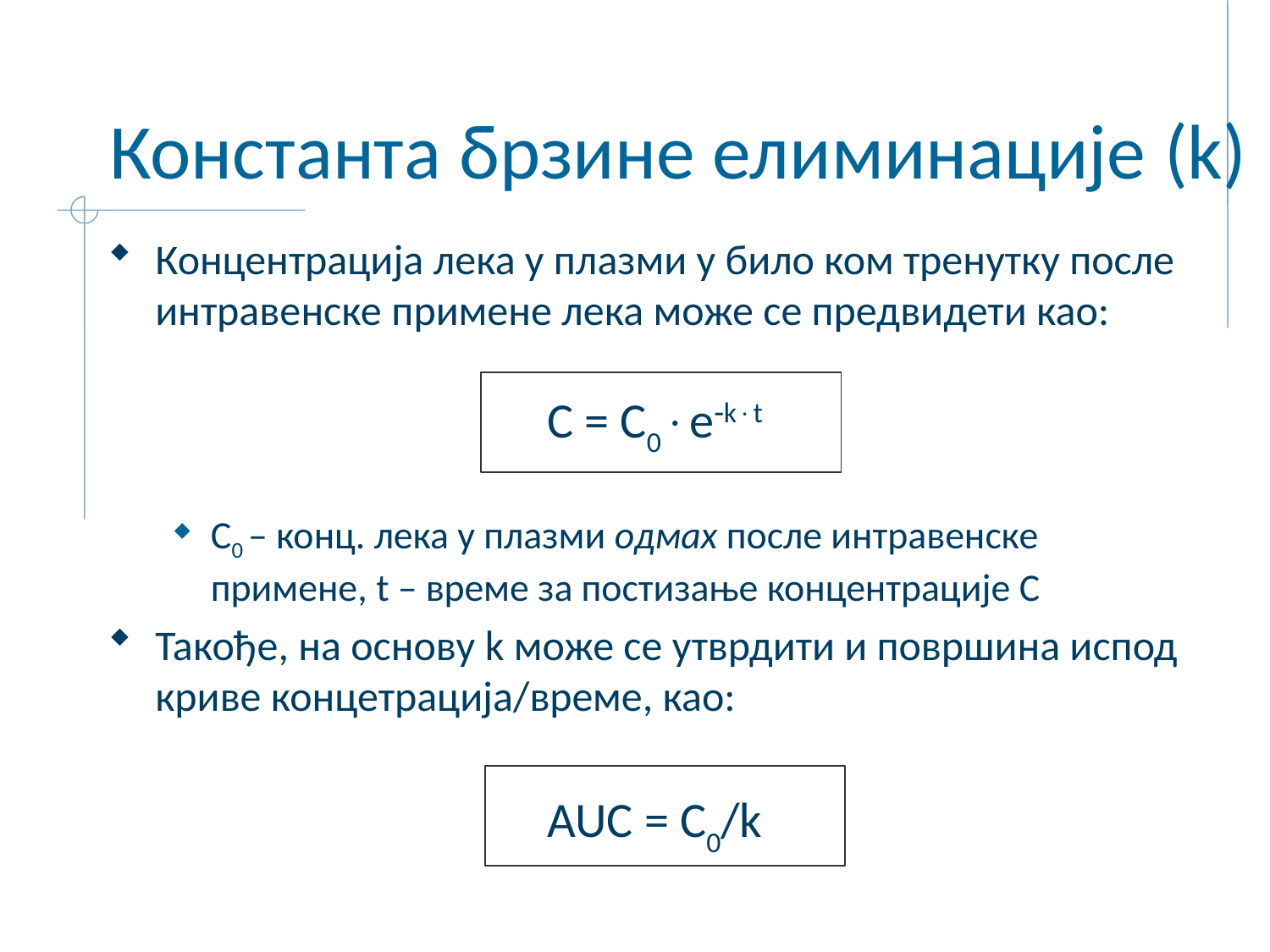

# Константа брзине елиминације (k)
Концентрација лека у плазми у било ком тренутку после интравенске примене лека може се предвидети као:

C = C0⋅e−k⋅t

C0 – конц. лека у плазми одмах после интравенске примене, t – времe за постизање концентрације C
Такође, на основу k може се утврдити и површина испод криве концетрација/време, као:

AUC = C0/k